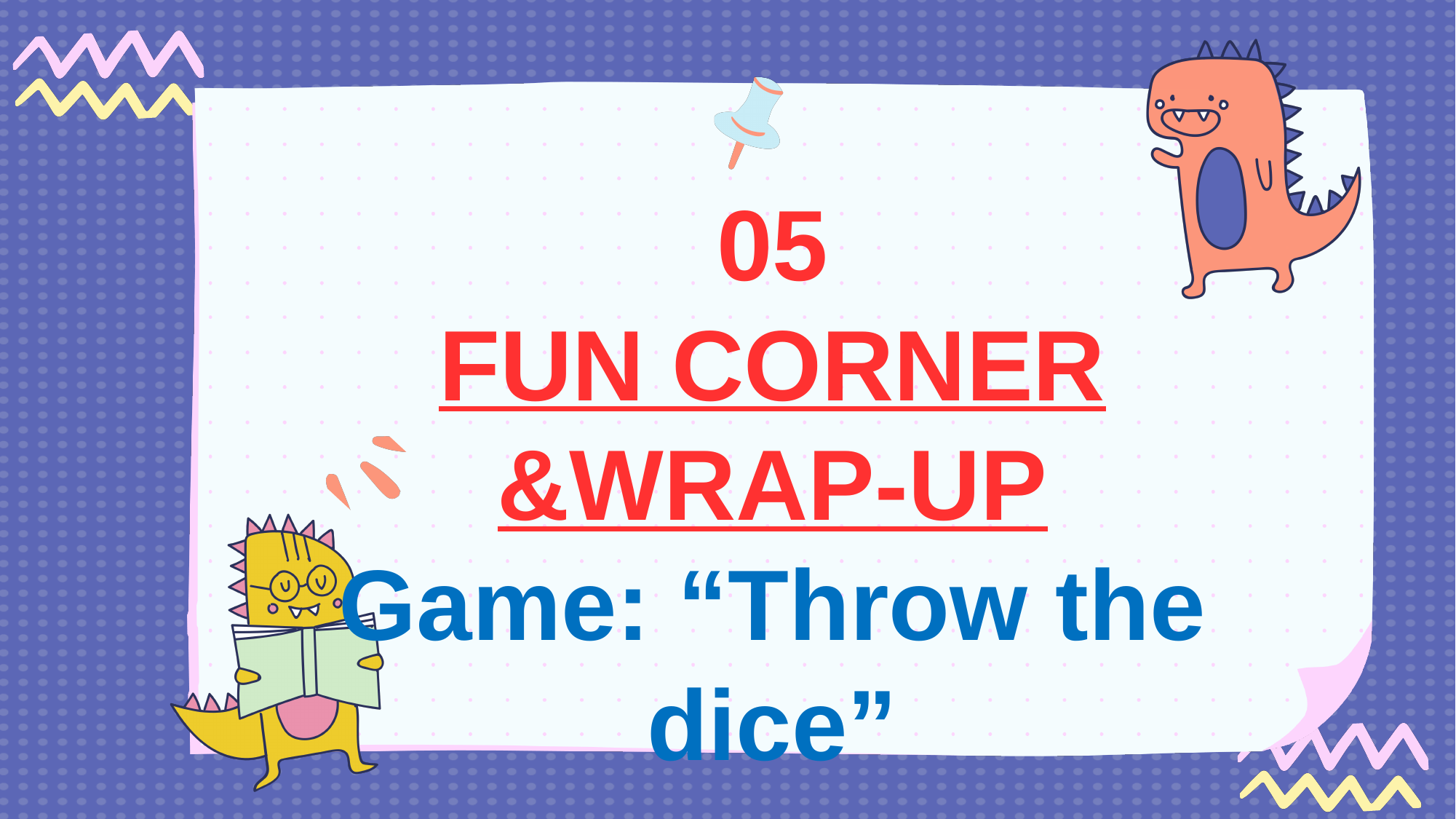

05
FUN CORNER &WRAP-UP
Game: “Throw the dice”